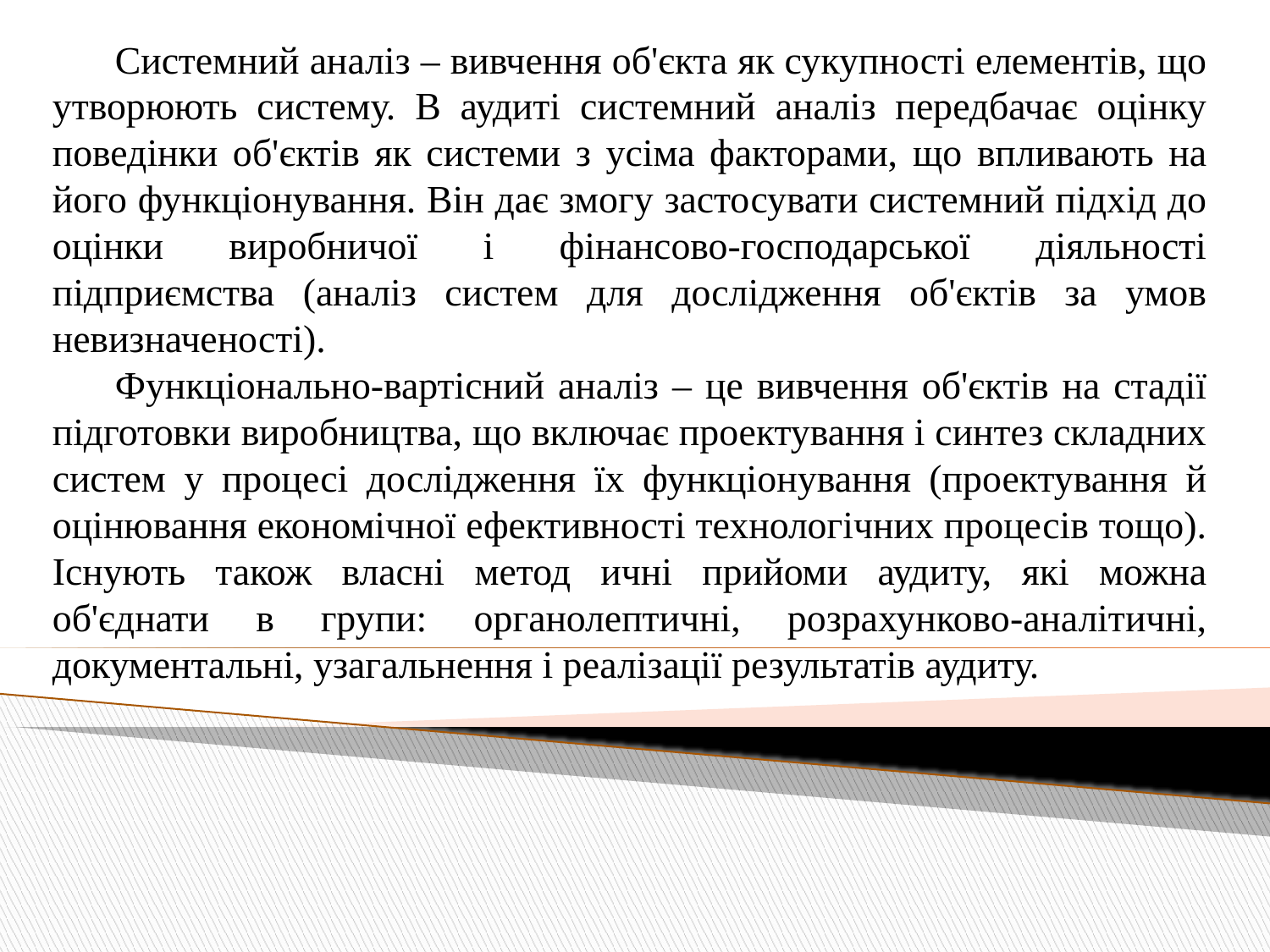

Системний аналіз – вивчення об'єкта як сукупності елементів, що утворюють систему. В аудиті системний аналіз передбачає оцінку поведінки об'єктів як системи з усіма факторами, що впливають на його функціонування. Він дає змогу застосувати системний підхід до оцінки виробничої і фінансово-господарської діяльності підприємства (аналіз систем для дослідження об'єктів за умов невизначеності).
Функціонально-вартісний аналіз – це вивчення об'єктів на стадії підготовки виробництва, що включає проектування і синтез складних систем у процесі дослідження їх функціонування (проектування й оцінювання економічної ефективності технологічних процесів тощо). Існують також власні метод ичні прийоми аудиту, які можна об'єднати в групи: органолептичні, розрахунково-аналітичні, документальні, узагальнення і реалізації результатів аудиту.